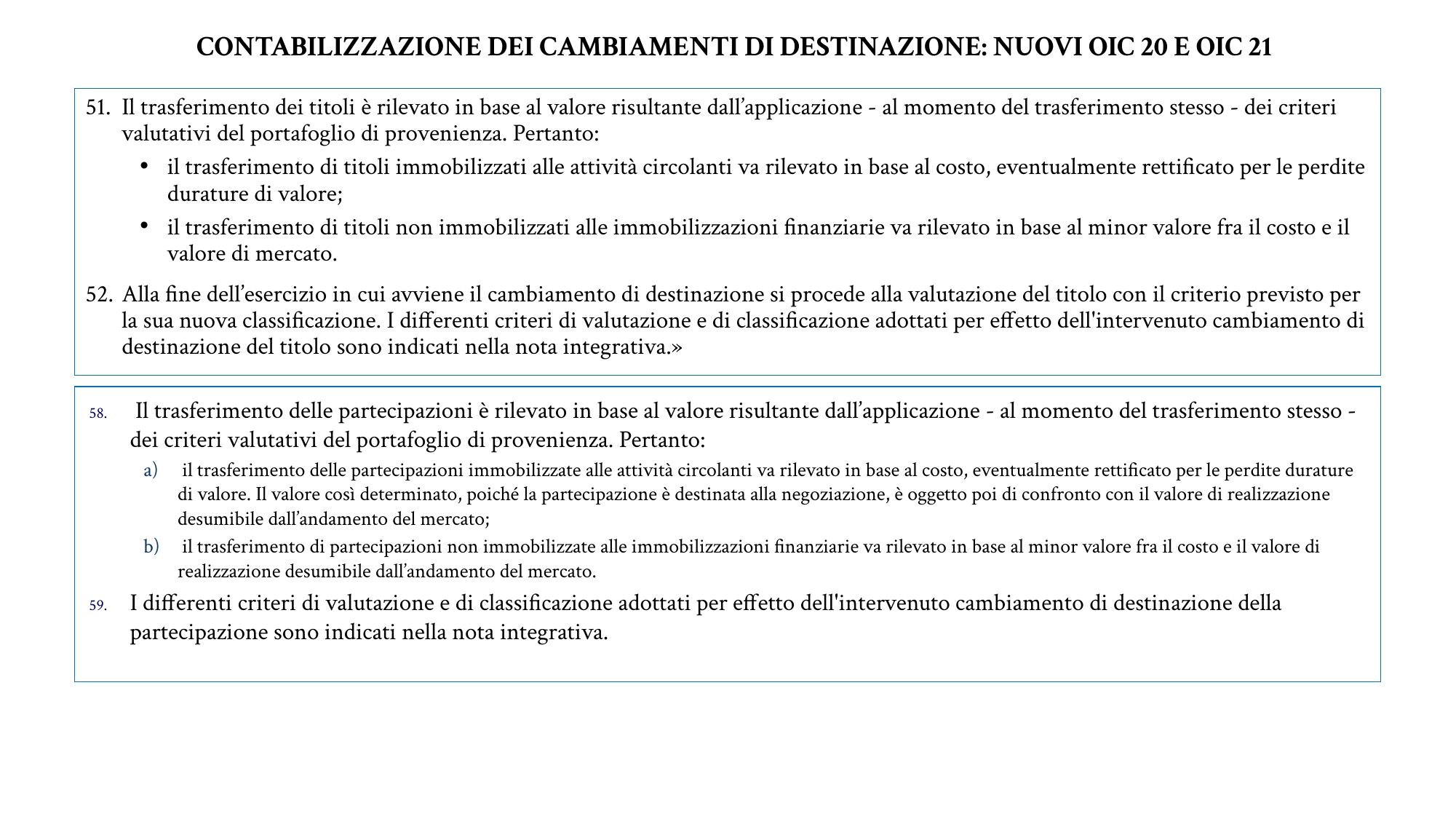

CONTABILIZZAZIONE DEI CAMBIAMENTI DI DESTINAZIONE: NUOVI OIC 20 E OIC 21
Il trasferimento dei titoli è rilevato in base al valore risultante dall’applicazione - al momento del trasferimento stesso - dei criteri valutativi del portafoglio di provenienza. Pertanto:
il trasferimento di titoli immobilizzati alle attività circolanti va rilevato in base al costo, eventualmente rettificato per le perdite durature di valore;
il trasferimento di titoli non immobilizzati alle immobilizzazioni finanziarie va rilevato in base al minor valore fra il costo e il valore di mercato.
Alla fine dell’esercizio in cui avviene il cambiamento di destinazione si procede alla valutazione del titolo con il criterio previsto per la sua nuova classificazione. I differenti criteri di valutazione e di classificazione adottati per effetto dell'intervenuto cambiamento di destinazione del titolo sono indicati nella nota integrativa.»
 Il trasferimento delle partecipazioni è rilevato in base al valore risultante dall’applicazione - al momento del trasferimento stesso - dei criteri valutativi del portafoglio di provenienza. Pertanto:
 il trasferimento delle partecipazioni immobilizzate alle attività circolanti va rilevato in base al costo, eventualmente rettificato per le perdite durature di valore. Il valore così determinato, poiché la partecipazione è destinata alla negoziazione, è oggetto poi di confronto con il valore di realizzazione desumibile dall’andamento del mercato;
 il trasferimento di partecipazioni non immobilizzate alle immobilizzazioni finanziarie va rilevato in base al minor valore fra il costo e il valore di realizzazione desumibile dall’andamento del mercato.
I differenti criteri di valutazione e di classificazione adottati per effetto dell'intervenuto cambiamento di destinazione della partecipazione sono indicati nella nota integrativa.